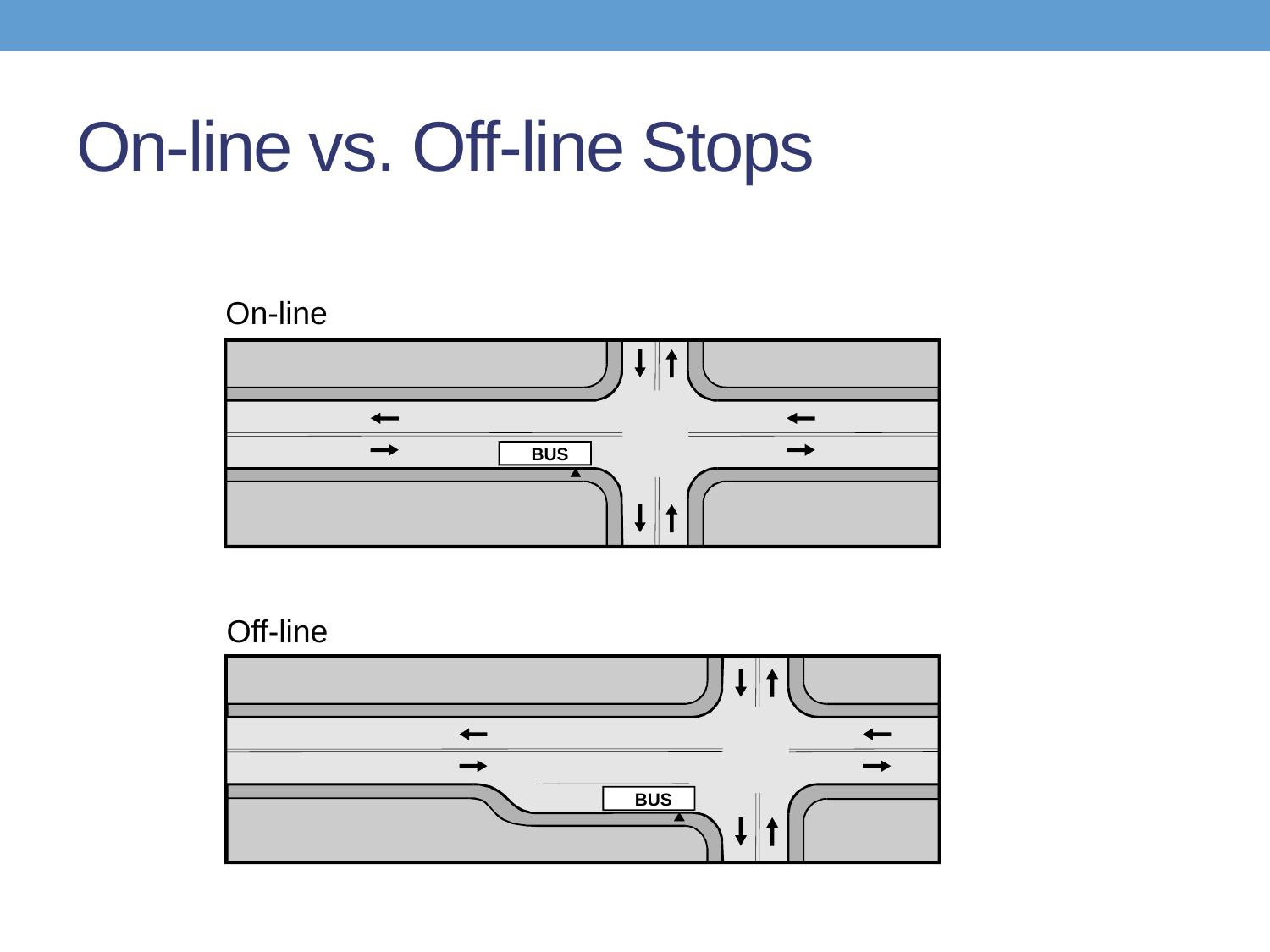

# On-line vs. Off-line Stops
On-line

BUS

Off-line

BUS